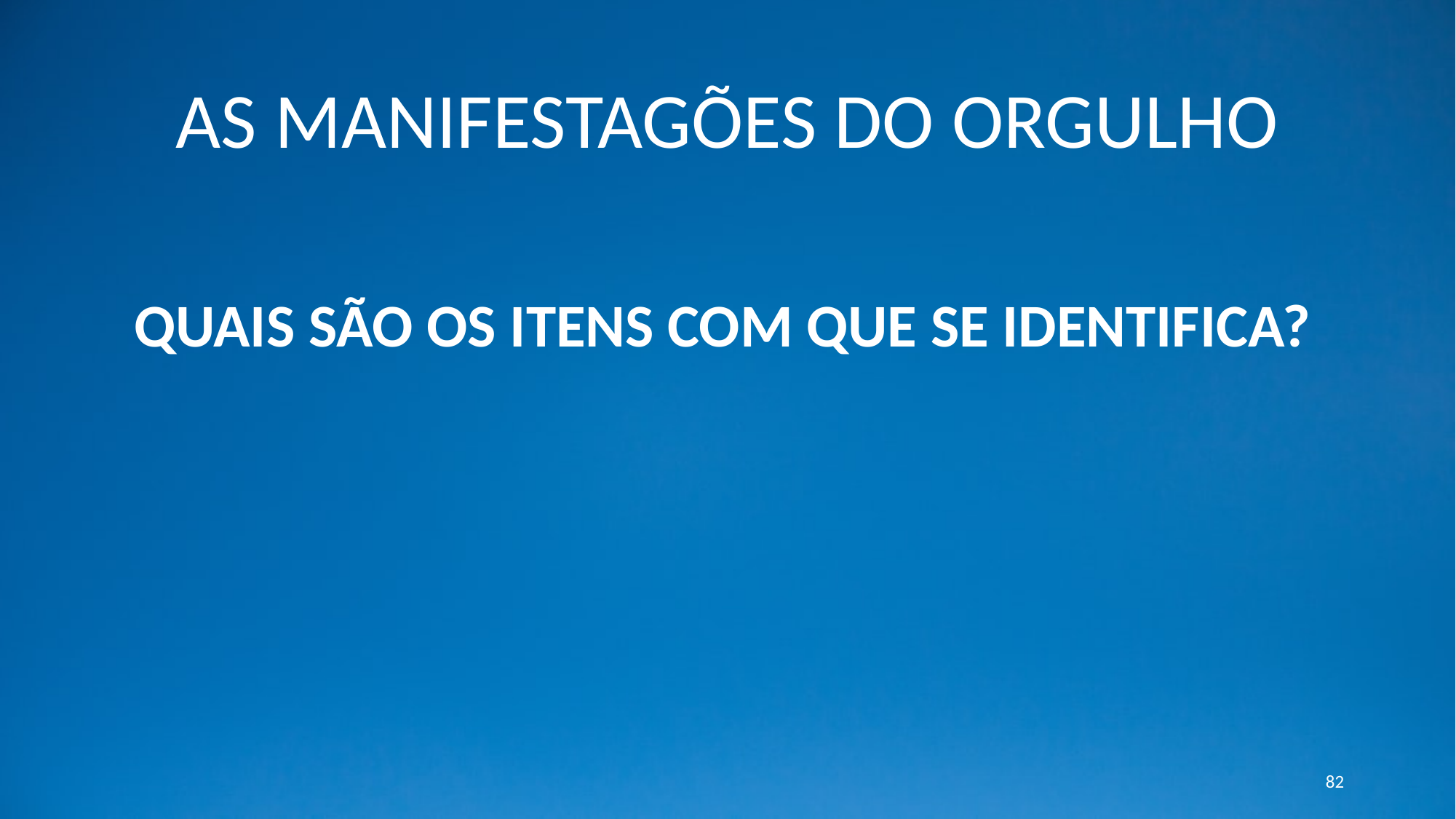

# AS MANIFESTAGÕES DO ORGULHO

QUAIS SÃO OS ITENS COM QUE SE IDENTIFICA?
82